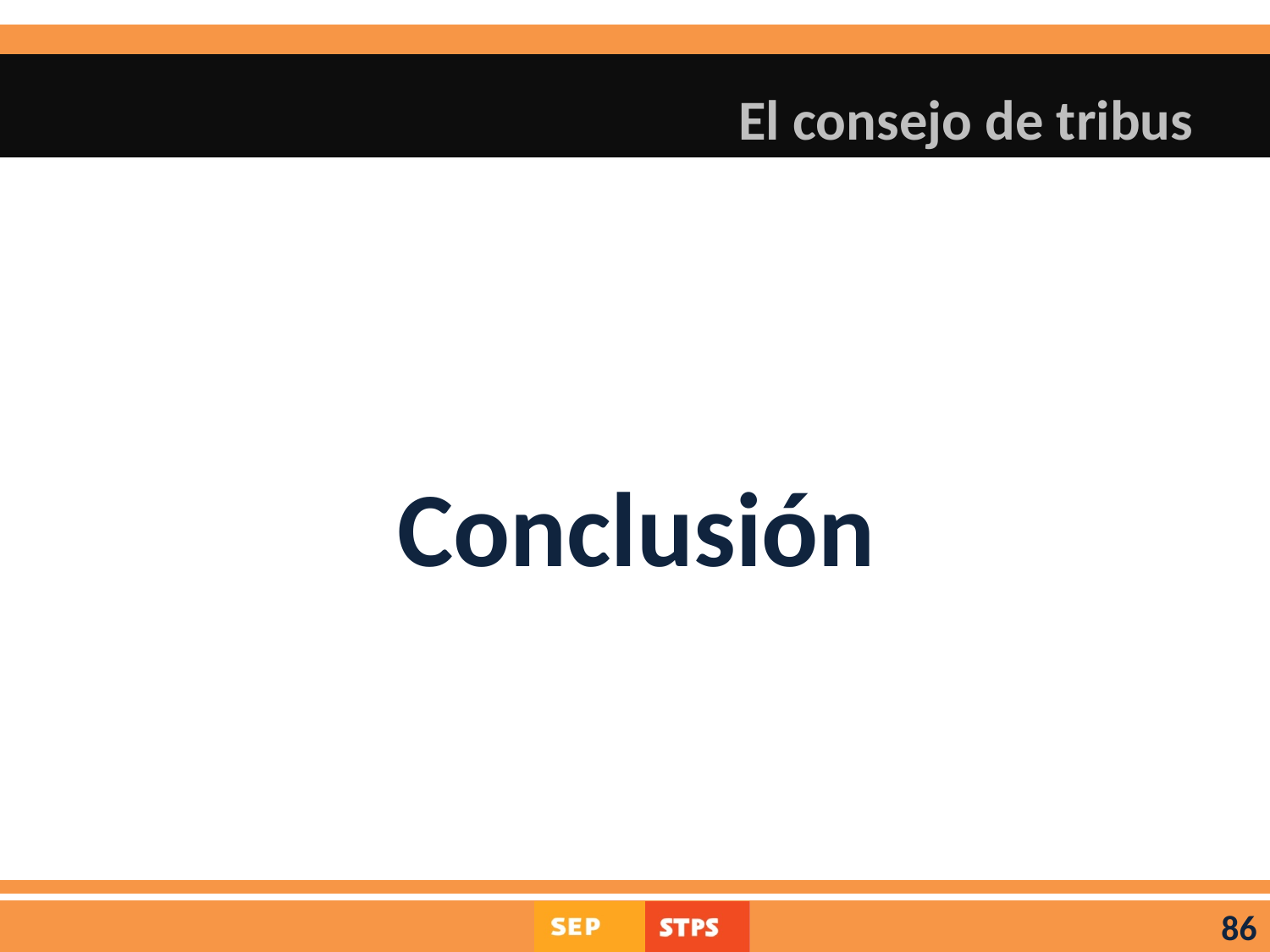

# El consejo de tribus
Conclusión

86